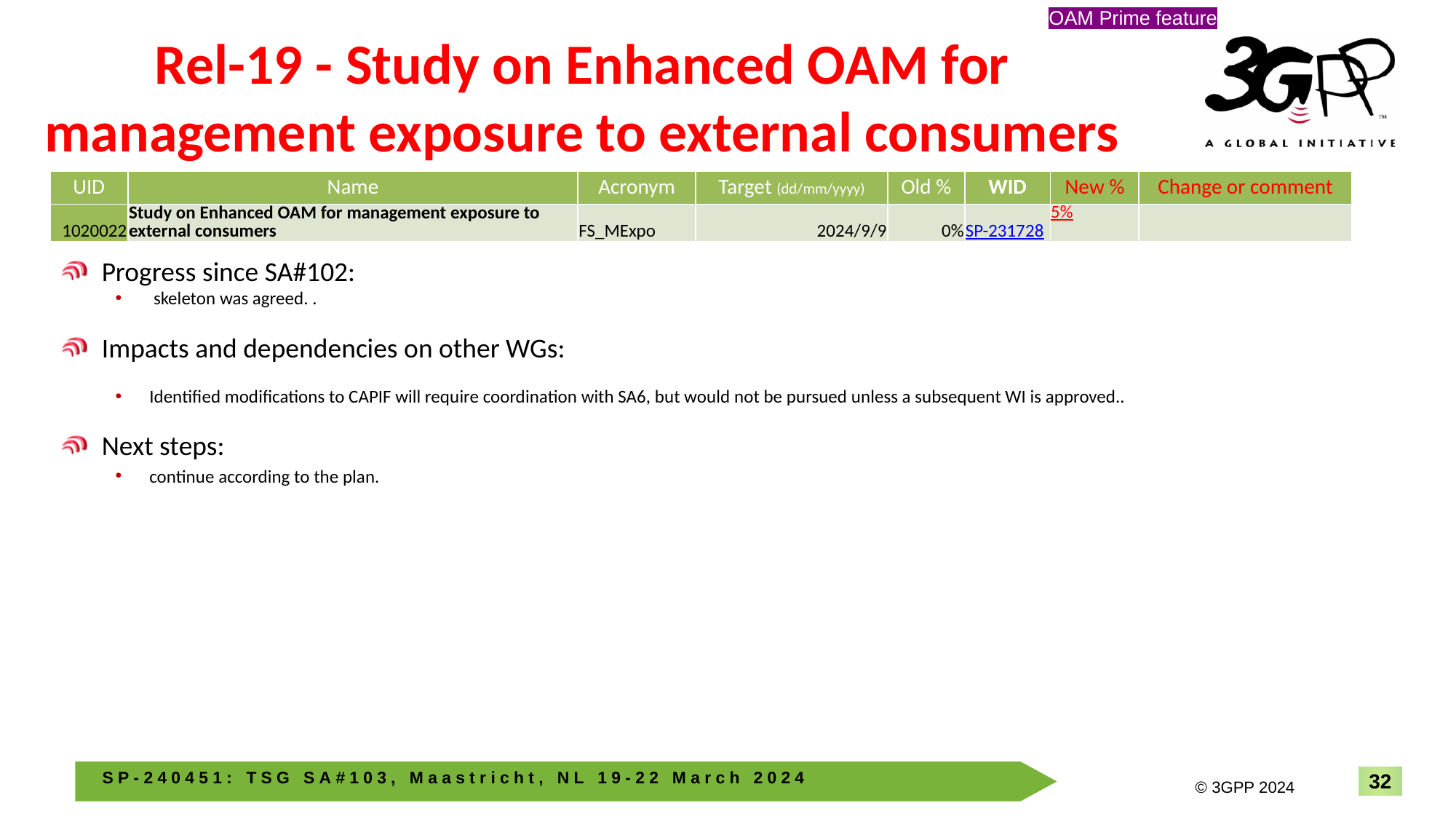

OAM Prime feature
# Rel-19 - Study on Enhanced OAM for management exposure to external consumers
| UID | Name | Acronym | Target (dd/mm/yyyy) | Old % | WID | New % | Change or comment |
| --- | --- | --- | --- | --- | --- | --- | --- |
| 1020022 | Study on Enhanced OAM for management exposure to external consumers | FS\_MExpo | 2024/9/9 | 0% | SP-231728 | 5% |  |
Progress since SA#102:
 skeleton was agreed. .

Impacts and dependencies on other WGs:

Identified modifications to CAPIF will require coordination with SA6, but would not be pursued unless a subsequent WI is approved..

Next steps:
continue according to the plan.